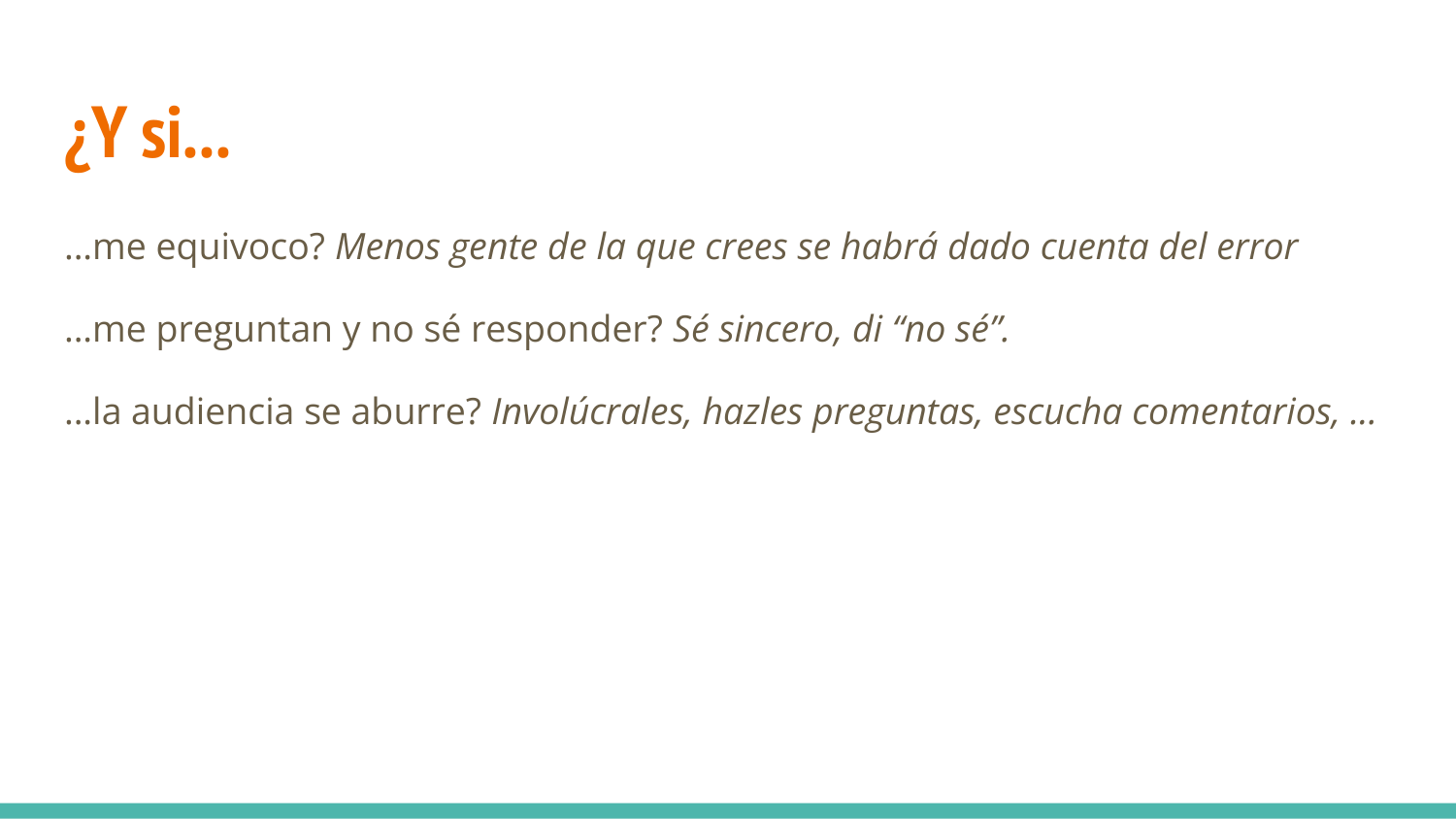

# ¿Y si...
...me equivoco? Menos gente de la que crees se habrá dado cuenta del error
...me preguntan y no sé responder? Sé sincero, di “no sé”.
...la audiencia se aburre? Involúcrales, hazles preguntas, escucha comentarios, ...